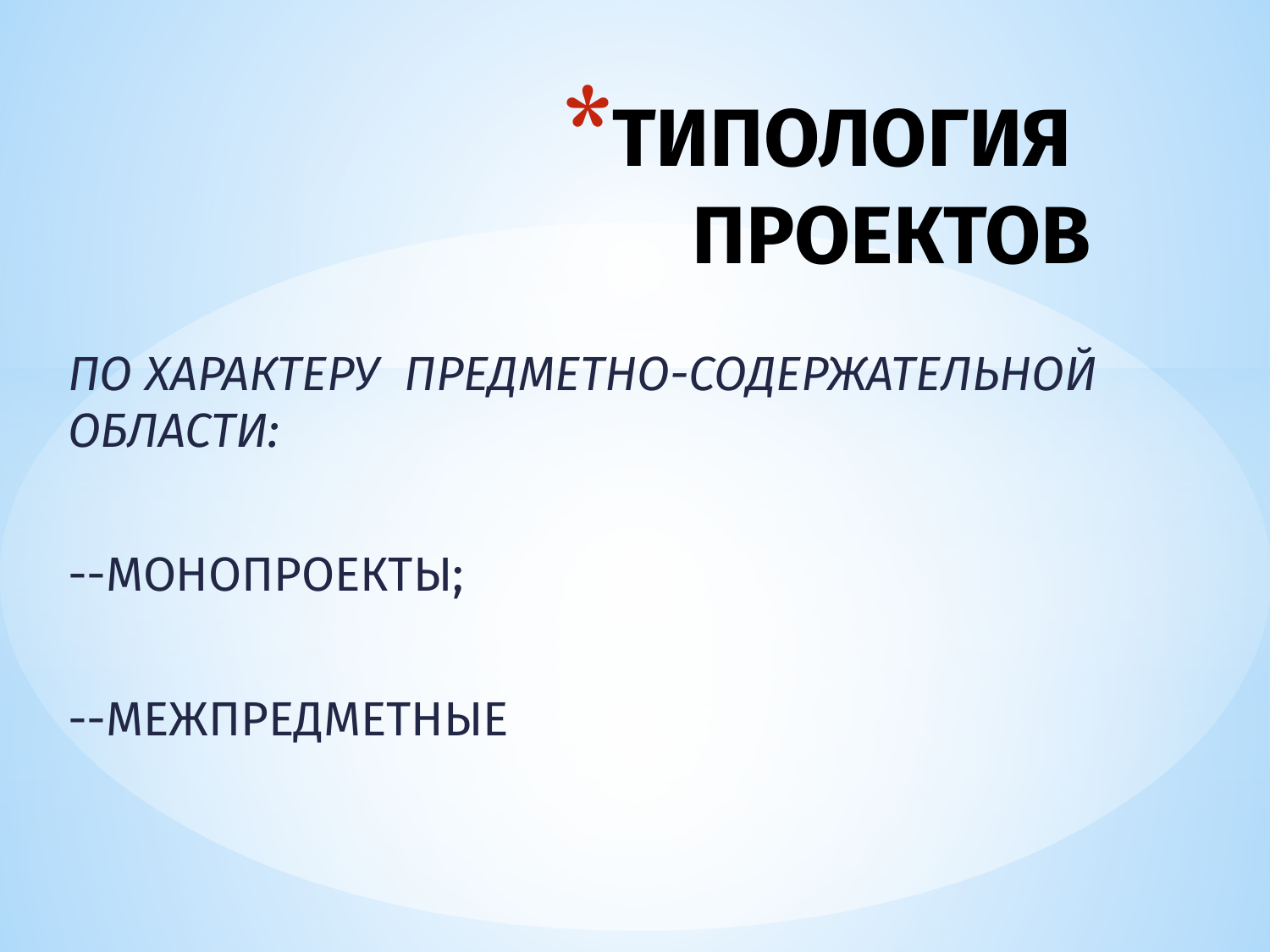

# ТИПОЛОГИЯ  ПРОЕКТОВ
ПО ХАРАКТЕРУ  ПРЕДМЕТНО-СОДЕРЖАТЕЛЬНОЙ ОБЛАСТИ:

--МОНОПРОЕКТЫ;

--МЕЖПРЕДМЕТНЫЕ